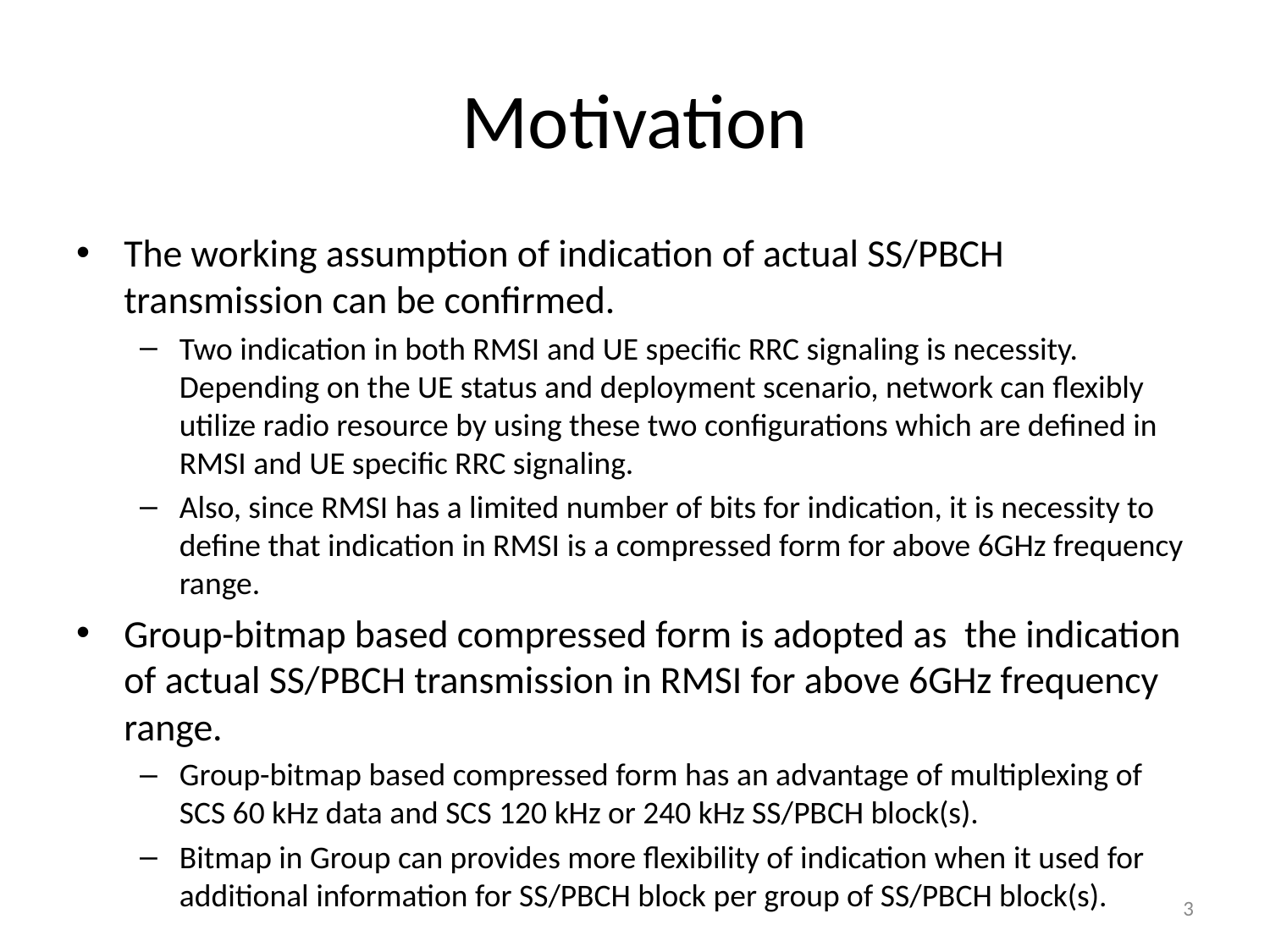

# Motivation
The working assumption of indication of actual SS/PBCH transmission can be confirmed.
Two indication in both RMSI and UE specific RRC signaling is necessity. Depending on the UE status and deployment scenario, network can flexibly utilize radio resource by using these two configurations which are defined in RMSI and UE specific RRC signaling.
Also, since RMSI has a limited number of bits for indication, it is necessity to define that indication in RMSI is a compressed form for above 6GHz frequency range.
Group-bitmap based compressed form is adopted as  the indication of actual SS/PBCH transmission in RMSI for above 6GHz frequency range.
Group-bitmap based compressed form has an advantage of multiplexing of SCS 60 kHz data and SCS 120 kHz or 240 kHz SS/PBCH block(s).
Bitmap in Group can provides more flexibility of indication when it used for additional information for SS/PBCH block per group of SS/PBCH block(s).
3